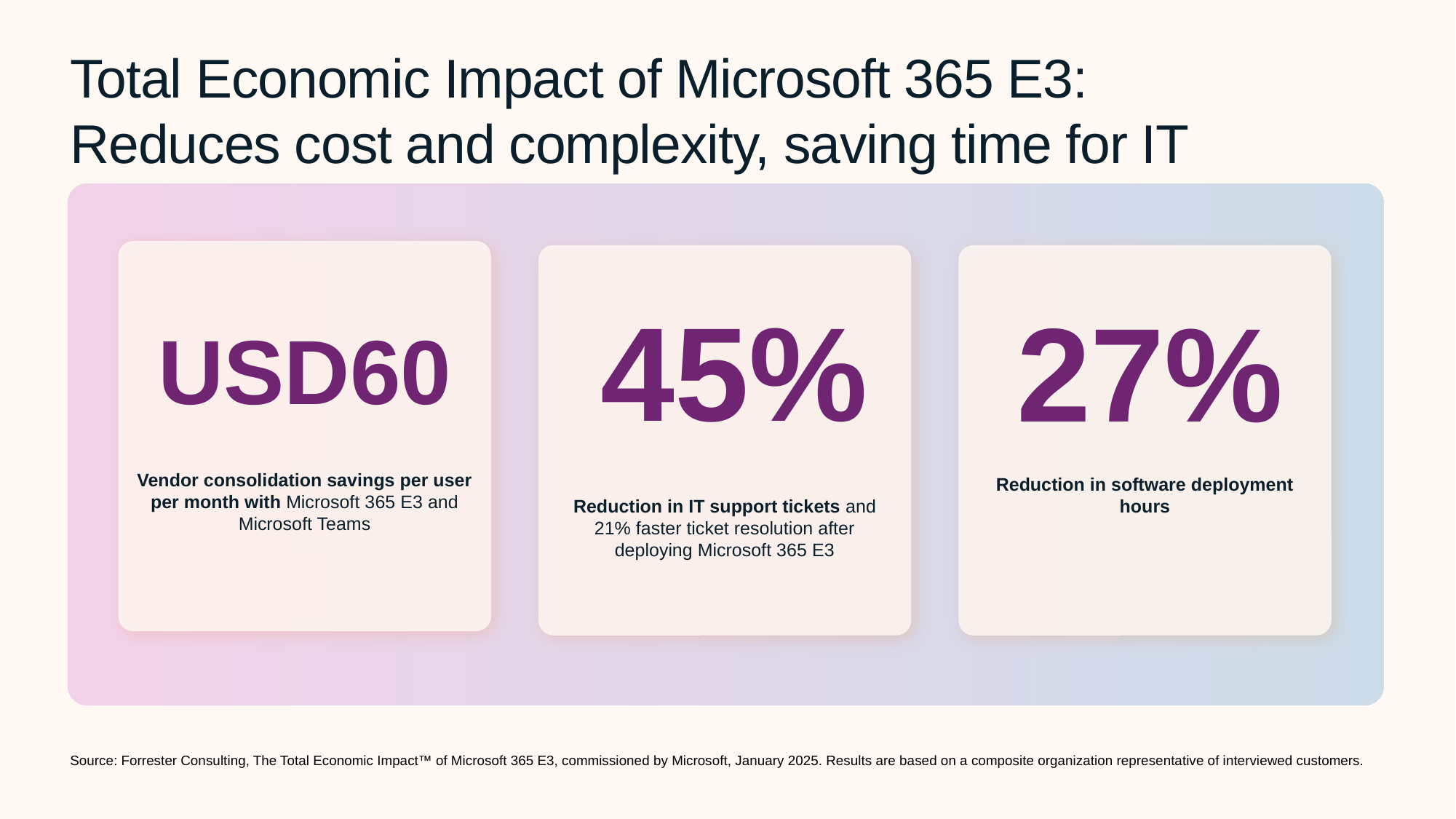

# Total Economic Impact of Microsoft 365 E3: Reduces cost and complexity, saving time for IT

Vendor consolidation savings per user per month with Microsoft 365 E3 and Microsoft Teams

Reduction in IT support tickets and 21% faster ticket resolution after deploying Microsoft 365 E3

Reduction in software deployment hours

45%
27%
USD60
Source: Forrester Consulting, The Total Economic Impact™ of Microsoft 365 E3, commissioned by Microsoft, January 2025. Results are based on a composite organization representative of interviewed customers.